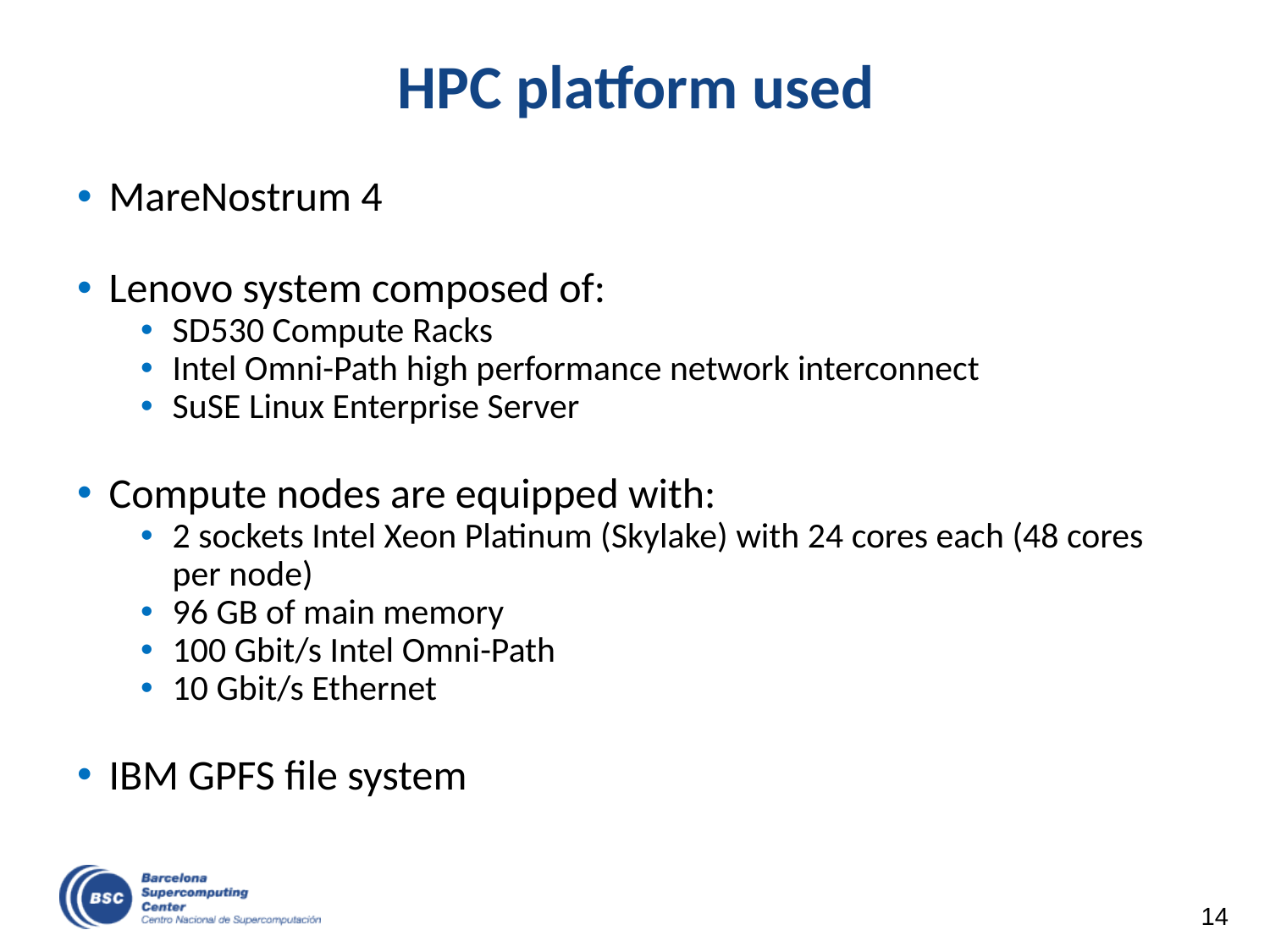

# HPC platform used
MareNostrum 4

Lenovo system composed of:
SD530 Compute Racks
Intel Omni-Path high performance network interconnect
SuSE Linux Enterprise Server

Compute nodes are equipped with:
2 sockets Intel Xeon Platinum (Skylake) with 24 cores each (48 cores per node)
96 GB of main memory
100 Gbit/s Intel Omni-Path
10 Gbit/s Ethernet

IBM GPFS file system
14